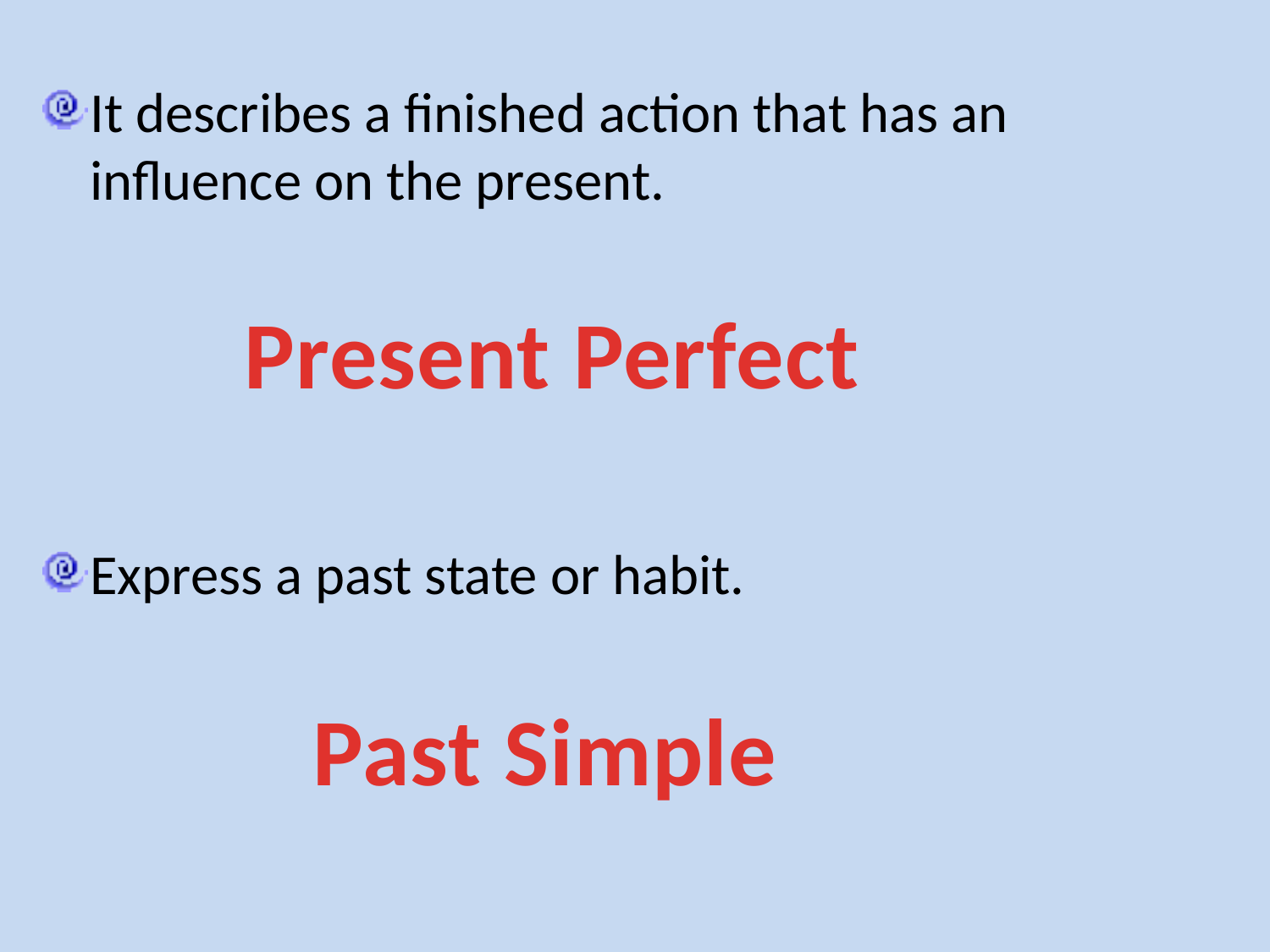

It describes a finished action that has an influence on the present.

Express a past state or habit.

Present Perfect
Past Simple